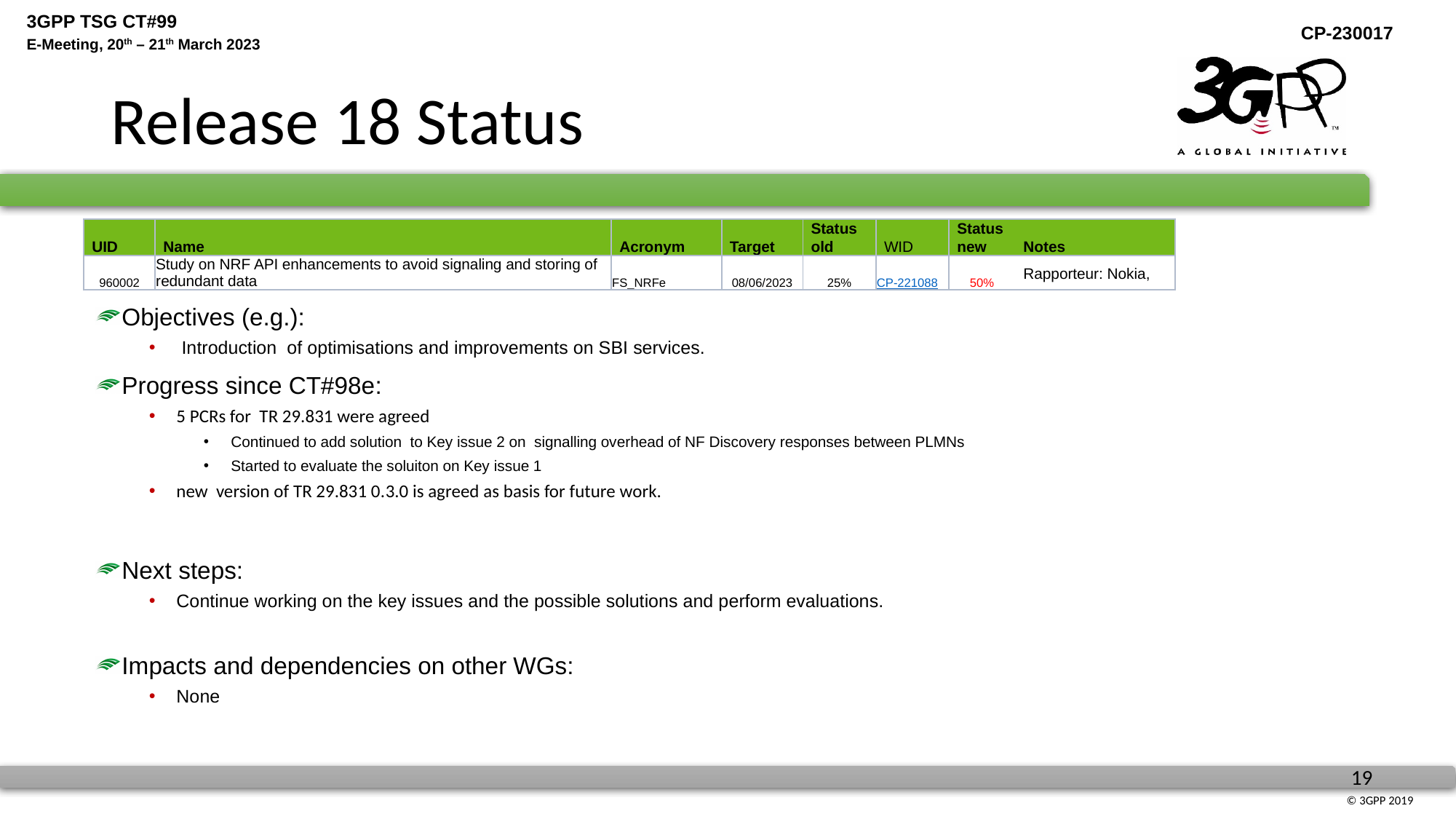

# Release 18 Status
| UID | Name | Acronym | Target | Status old | WID | Status new | Notes |
| --- | --- | --- | --- | --- | --- | --- | --- |
| 960002 | Study on NRF API enhancements to avoid signaling and storing of redundant data | FS\_NRFe | 08/06/2023 | 25% | CP-221088 | 50% | Rapporteur: Nokia, |
Objectives (e.g.):
 Introduction  of optimisations and improvements on SBI services.
Progress since CT#98e:
5 PCRs for  TR 29.831 were agreed
Continued to add solution  to Key issue 2 on  signalling overhead of NF Discovery responses between PLMNs
Started to evaluate the soluiton on Key issue 1
new  version of TR 29.831 0.3.0 is agreed as basis for future work.

Next steps:
Continue working on the key issues and the possible solutions and perform evaluations.

Impacts and dependencies on other WGs:
None